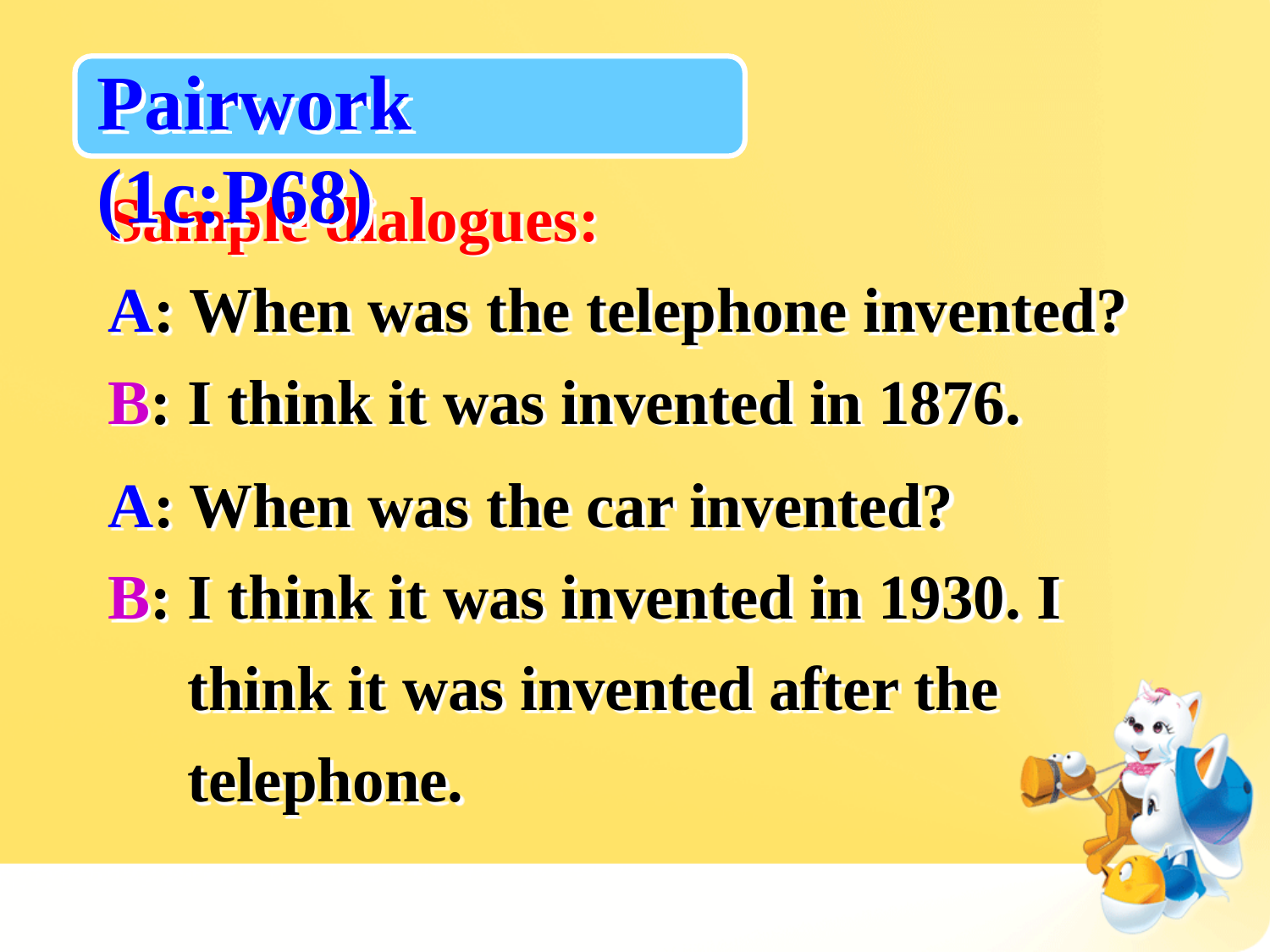

Pairwork (1c:P68)

Sample dialogues:
A: When was the telephone invented?
B: I think it was invented in 1876.
A: When was the car invented?
B: I think it was invented in 1930. I
     think it was invented after the
     telephone.